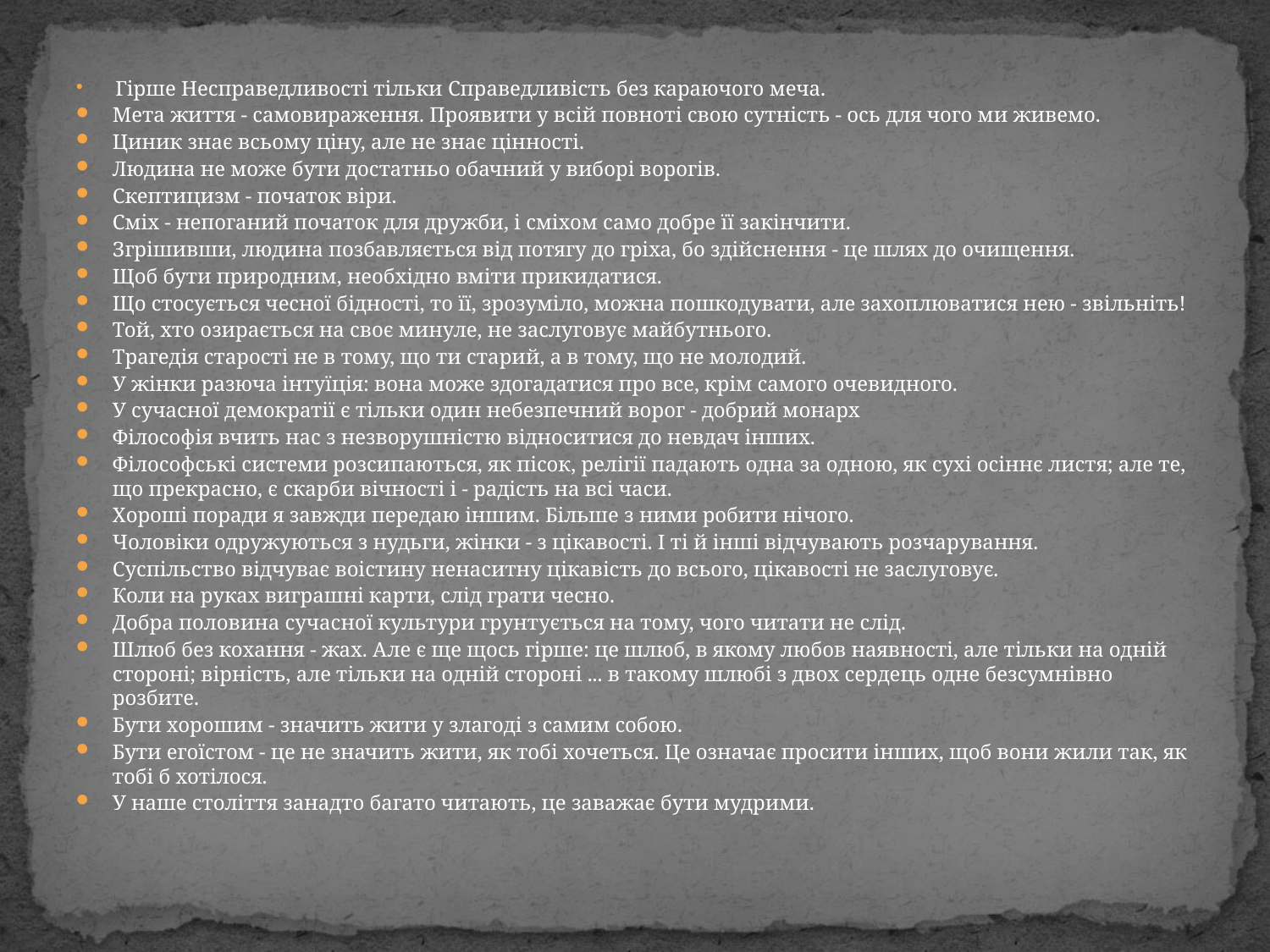

Гірше Несправедливості тільки Справедливість без караючого меча.
Мета життя - самовираження. Проявити у всій повноті свою сутність - ось для чого ми живемо.
Циник знає всьому ціну, але не знає цінності.
Людина не може бути достатньо обачний у виборі ворогів.
Скептицизм - початок віри.
Сміх - непоганий початок для дружби, і сміхом само добре її закінчити.
Згрішивши, людина позбавляється від потягу до гріха, бо здійснення - це шлях до очищення.
Щоб бути природним, необхідно вміти прикидатися.
Що стосується чесної бідності, то її, зрозуміло, можна пошкодувати, але захоплюватися нею - звільніть!
Той, хто озирається на своє минуле, не заслуговує майбутнього.
Трагедія старості не в тому, що ти старий, а в тому, що не молодий.
У жінки разюча інтуїція: вона може здогадатися про все, крім самого очевидного.
У сучасної демократії є тільки один небезпечний ворог - добрий монарх
Філософія вчить нас з незворушністю відноситися до невдач інших.
Філософські системи розсипаються, як пісок, релігії падають одна за одною, як сухі осіннє листя; але те, що прекрасно, є скарби вічності і - радість на всі часи.
Хороші поради я завжди передаю іншим. Більше з ними робити нічого.
Чоловіки одружуються з нудьги, жінки - з цікавості. І ті й інші відчувають розчарування.
Суспільство відчуває воістину ненаситну цікавість до всього, цікавості не заслуговує.
Коли на руках виграшні карти, слід грати чесно.
Добра половина сучасної культури грунтується на тому, чого читати не слід.
Шлюб без кохання - жах. Але є ще щось гірше: це шлюб, в якому любов наявності, але тільки на одній стороні; вірність, але тільки на одній стороні ... в такому шлюбі з двох сердець одне безсумнівно розбите.
Бути хорошим - значить жити у злагоді з самим собою.
Бути егоїстом - це не значить жити, як тобі хочеться. Це означає просити інших, щоб вони жили так, як тобі б хотілося.
У наше століття занадто багато читають, це заважає бути мудрими.